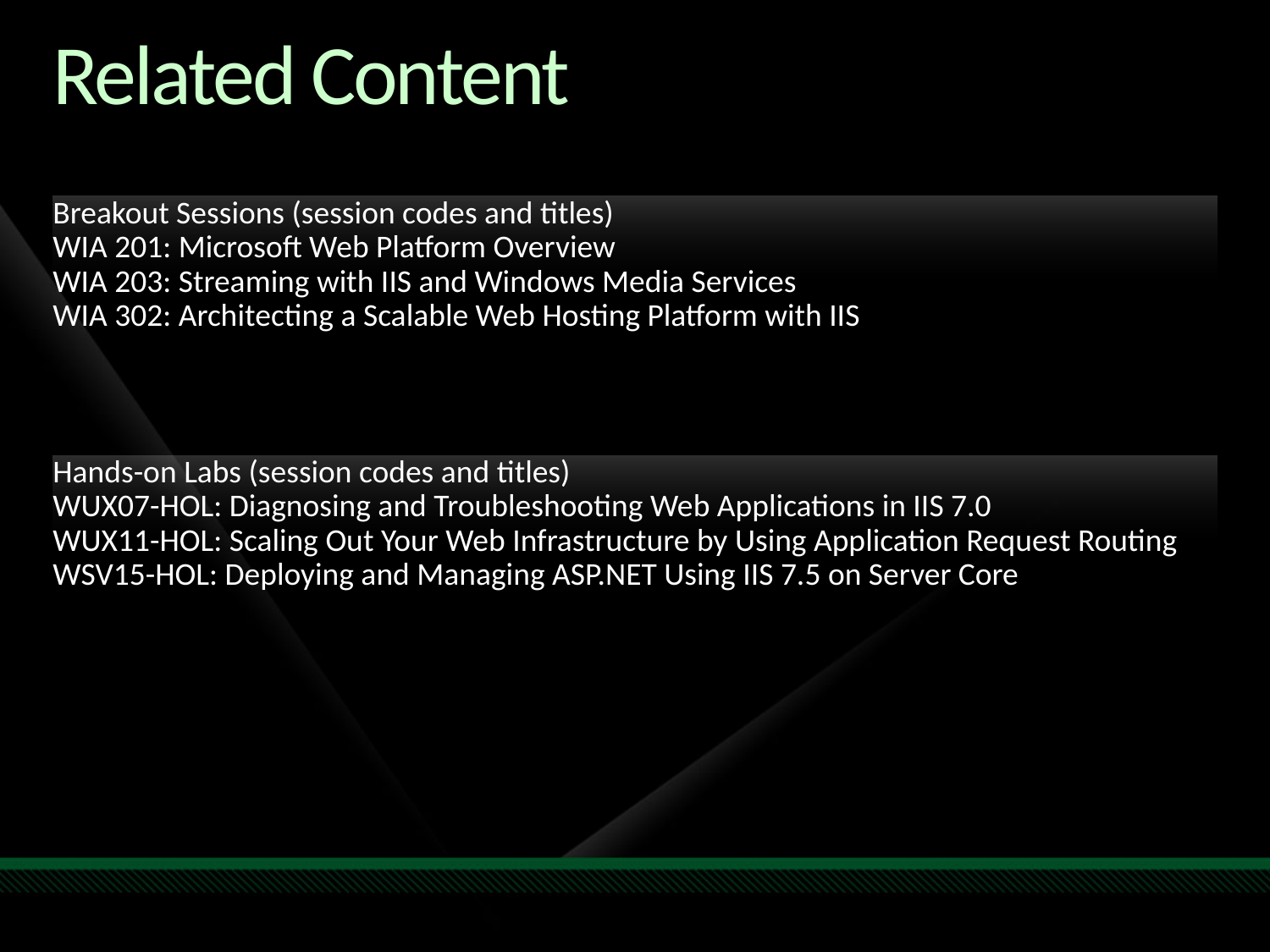

# Related Content
Breakout Sessions (session codes and titles)
WIA 201: Microsoft Web Platform Overview
WIA 203: Streaming with IIS and Windows Media Services
WIA 302: Architecting a Scalable Web Hosting Platform with IIS

Hands-on Labs (session codes and titles)
WUX07-HOL: Diagnosing and Troubleshooting Web Applications in IIS 7.0
WUX11-HOL: Scaling Out Your Web Infrastructure by Using Application Request Routing
WSV15-HOL: Deploying and Managing ASP.NET Using IIS 7.5 on Server Core